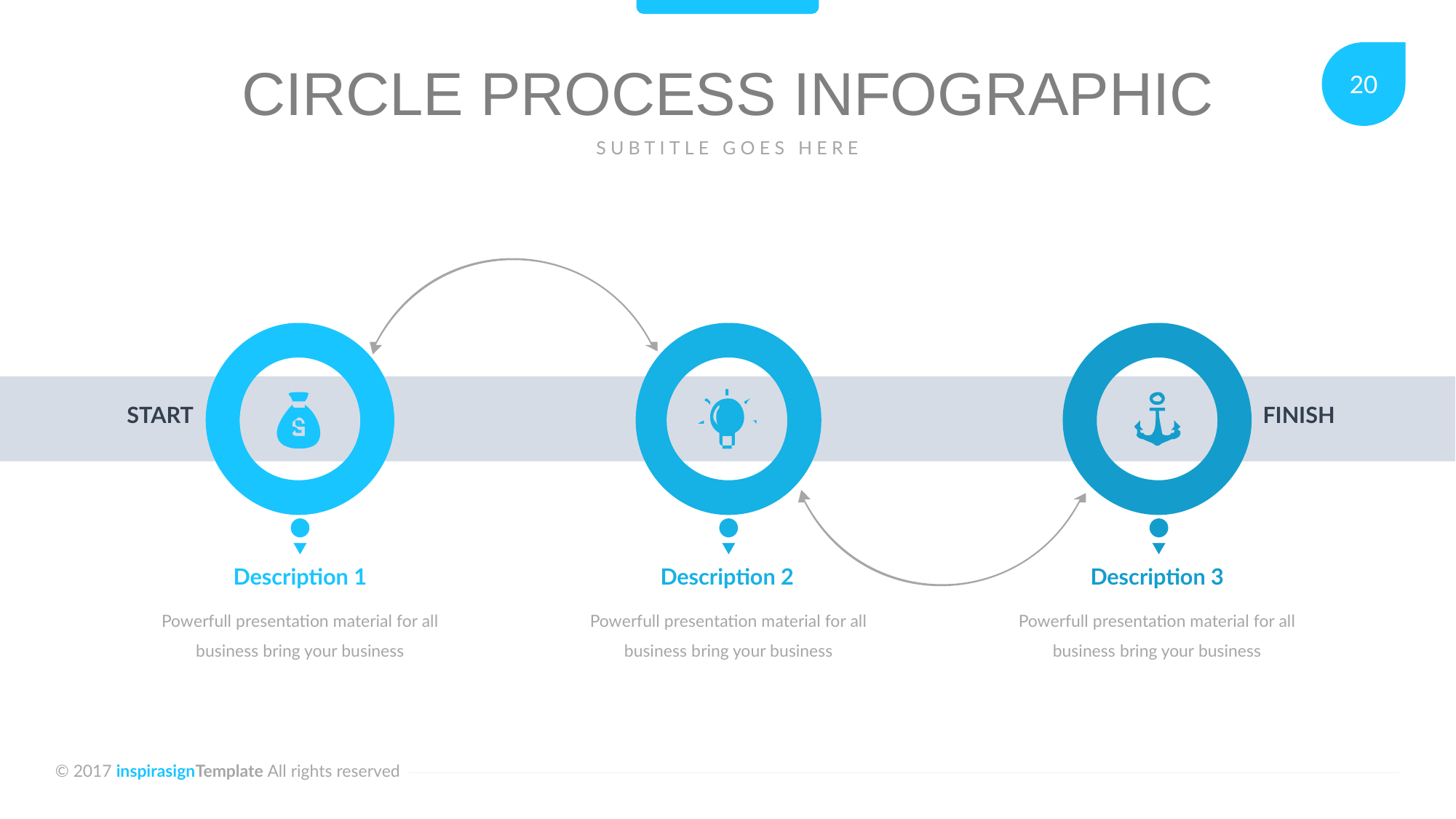

CIRCLE PROCESS INFOGRAPHIC
SUBTITLE GOES HERE

START
FINISH

Description 1
Description 2
Description 3
Powerfull presentation material for all business bring your business
Powerfull presentation material for all business bring your business
Powerfull presentation material for all business bring your business